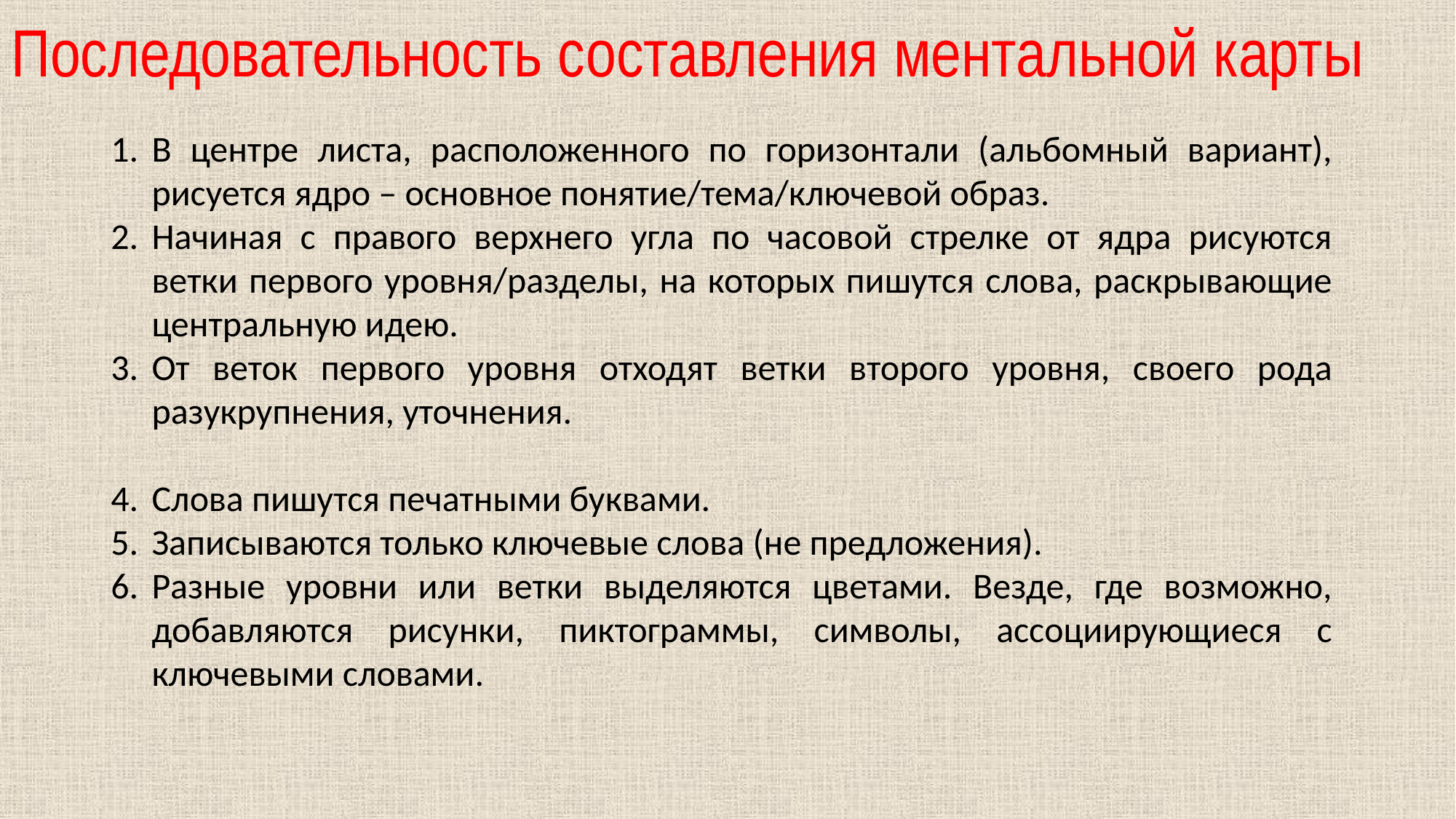

# Последовательность составления ментальной карты

В центре листа, расположенного по горизонтали (альбомный вариант), рисуется ядро – основное понятие/тема/ключевой образ.
Начиная с правого верхнего угла по часовой стрелке от ядра рисуются ветки первого уровня/разделы, на которых пишутся слова, раскрывающие центральную идею.
От веток первого уровня отходят ветки второго уровня, своего рода разукрупнения, уточнения.

Слова пишутся печатными буквами.
Записываются только ключевые слова (не предложения).
Разные уровни или ветки выделяются цветами. Везде, где возможно, добавляются рисунки, пиктограммы, символы, ассоциирующиеся с ключевыми словами.